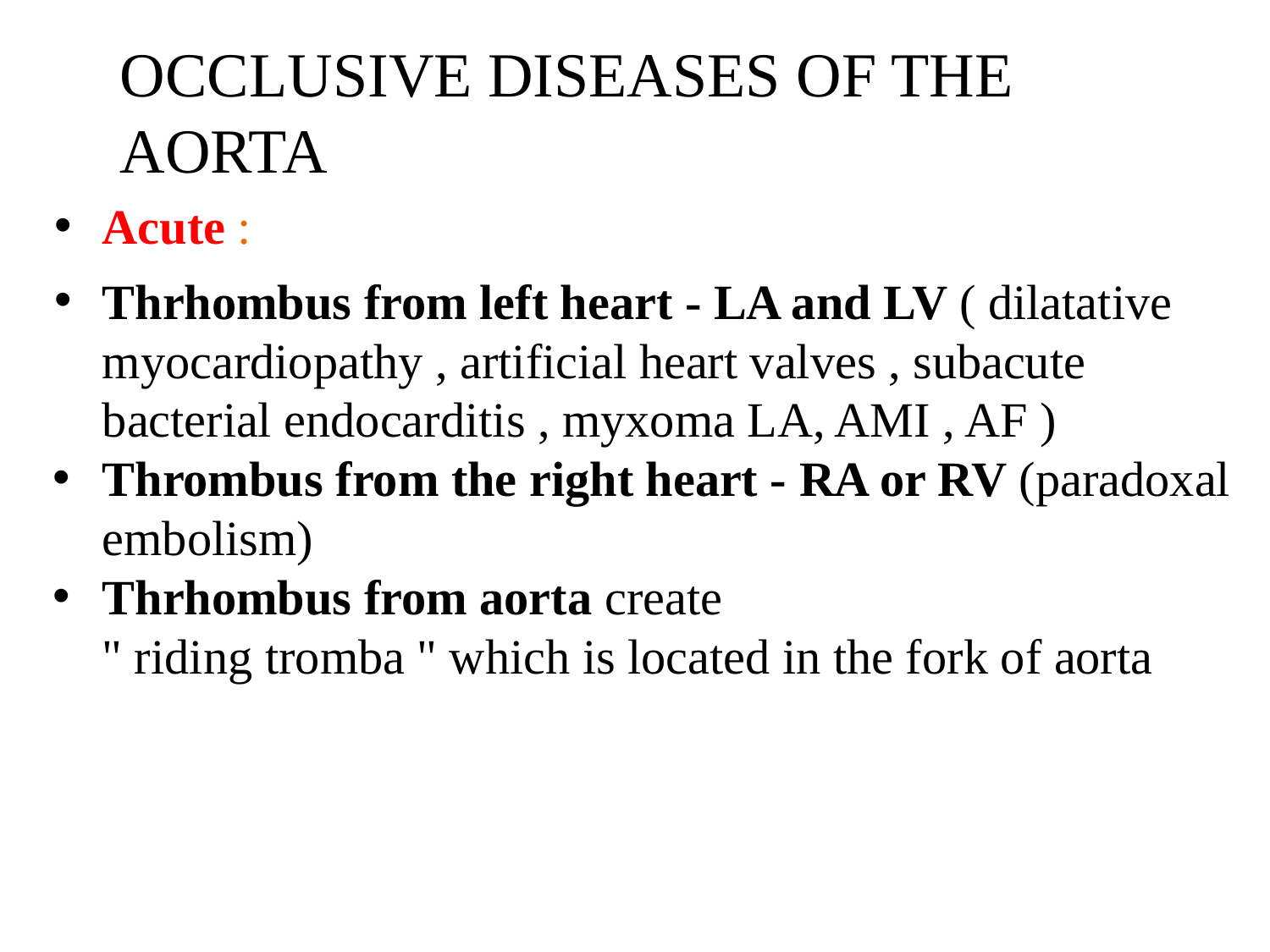

OCCLUSIVE DISEASES OF THE AORTA
Acute :
Thrhombus from left heart - LA and LV ( dilatative
myocardiopathy , artificial heart valves , subacute bacterial endocarditis , myxoma LA, AMI , AF )
Thrombus from the right heart - RA or RV (paradoxal embolism)
Thrhombus from aorta create
" riding tromba " which is located in the fork of aorta